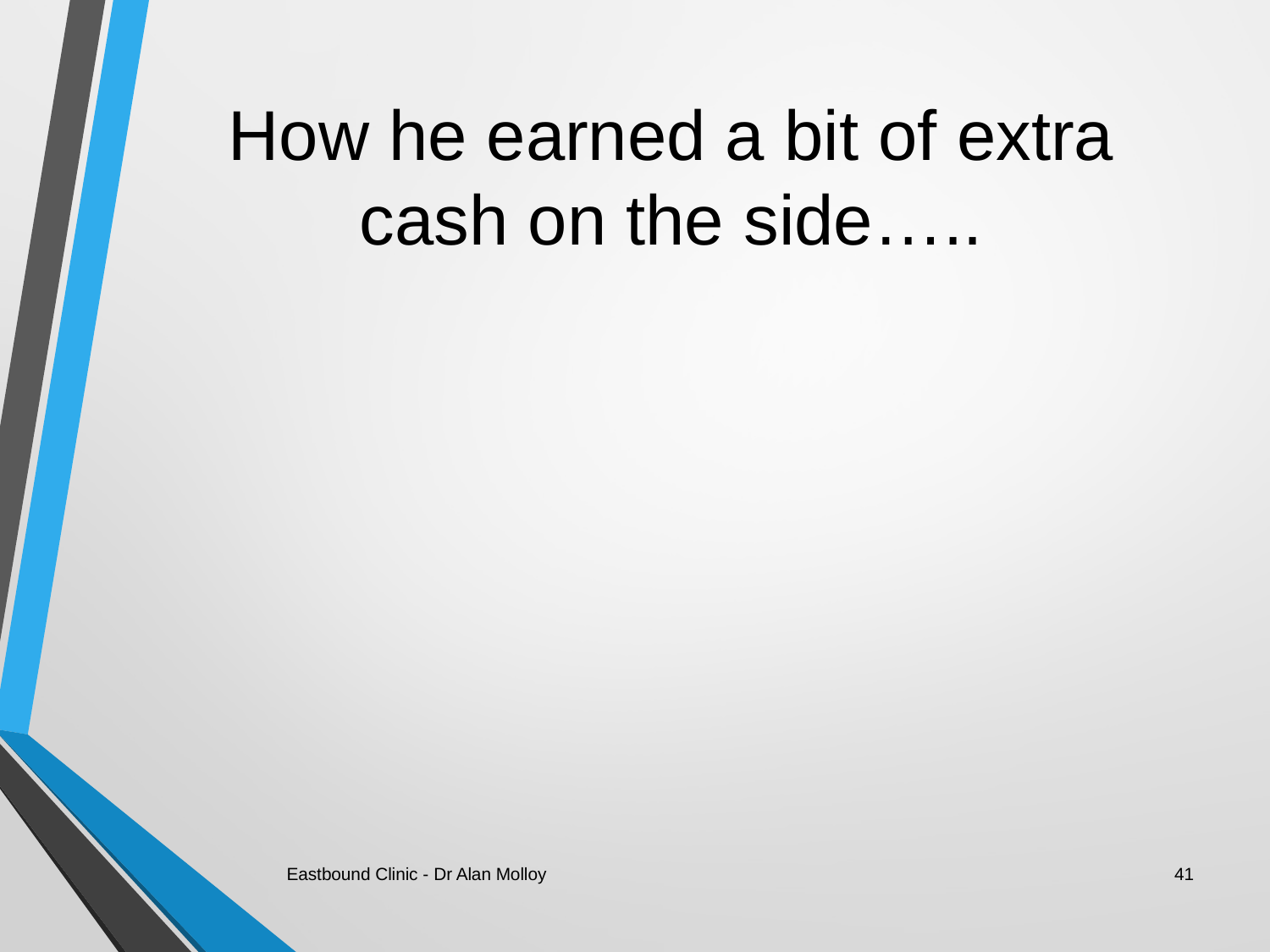

# How he earned a bit of extra cash on the side…..

Eastbound Clinic - Dr Alan Molloy
41